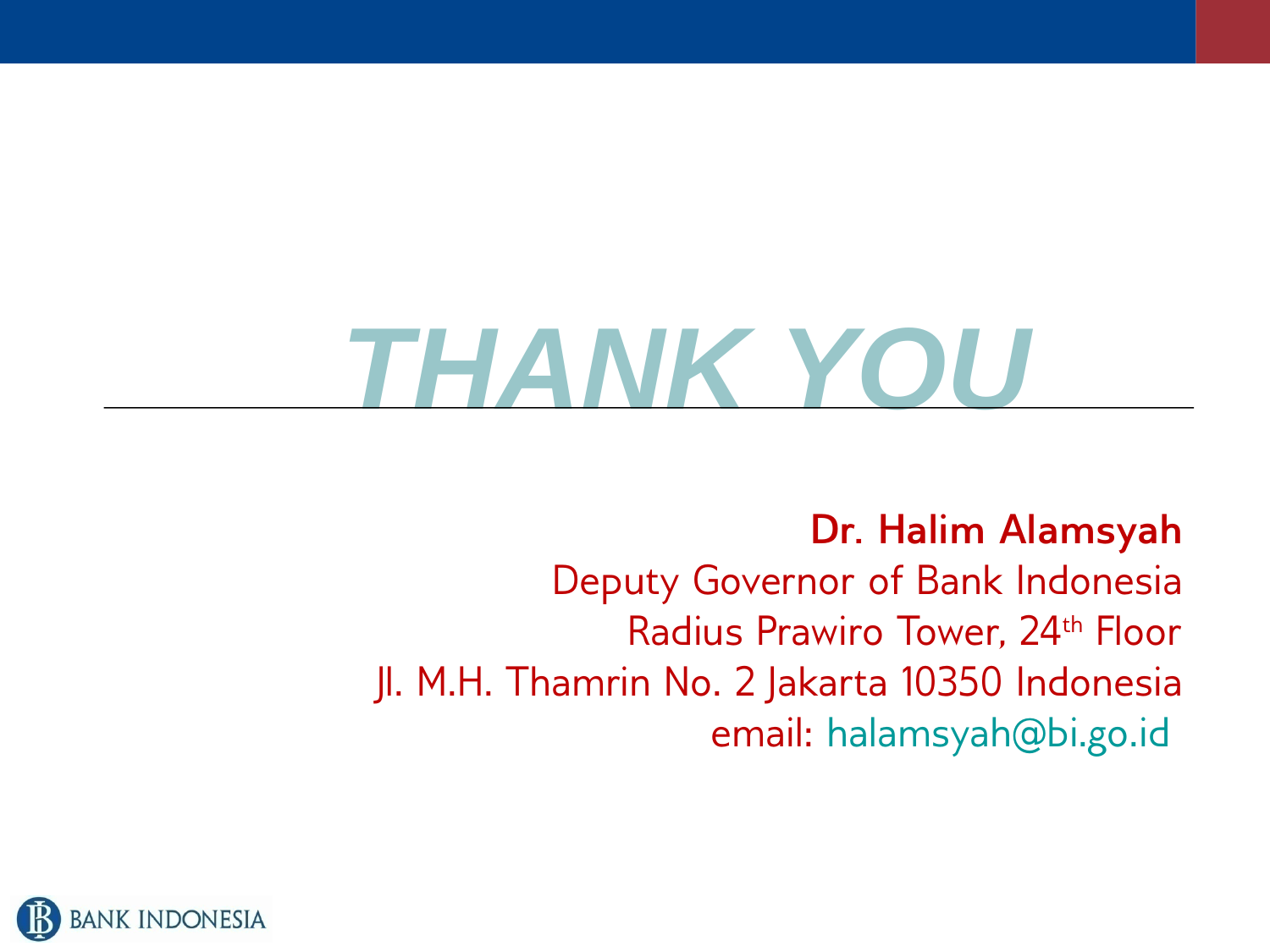

Dr. Halim Alamsyah
Deputy Governor of Bank Indonesia
Radius Prawiro Tower, 24th Floor
Jl. M.H. Thamrin No. 2 Jakarta 10350 Indonesia
email: halamsyah@bi.go.id

Thank You